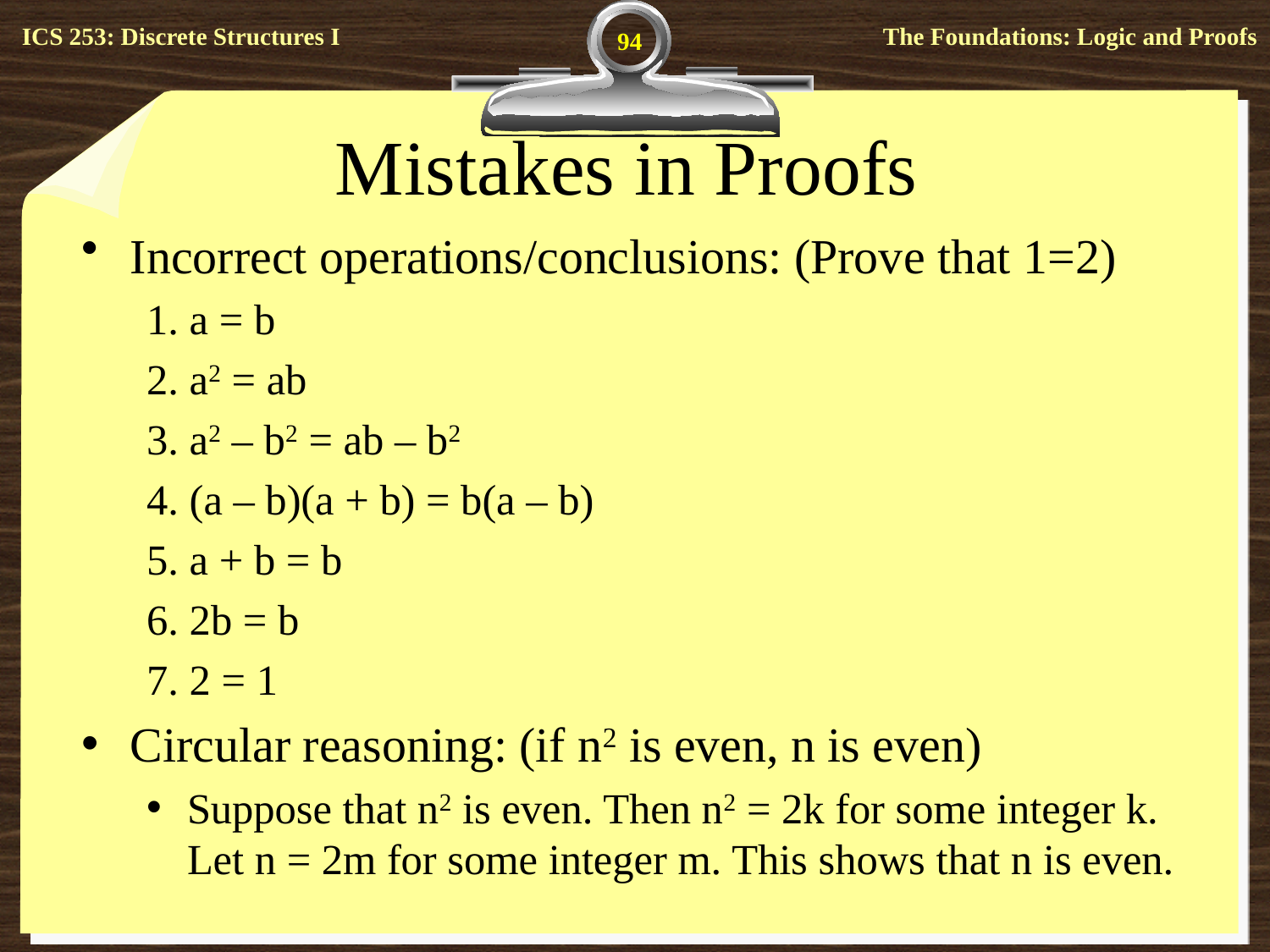

94
# Mistakes in Proofs
Incorrect operations/conclusions: (Prove that 1=2)
1. a = b
2. a2 = ab
3. a2 – b2 = ab – b2
4. (a – b)(a + b) = b(a – b)
5. a + b = b
6. 2b = b
7. 2 = 1
Circular reasoning: (if n2 is even, n is even)
Suppose that n2 is even. Then n2 = 2k for some integer k. Let n = 2m for some integer m. This shows that n is even.